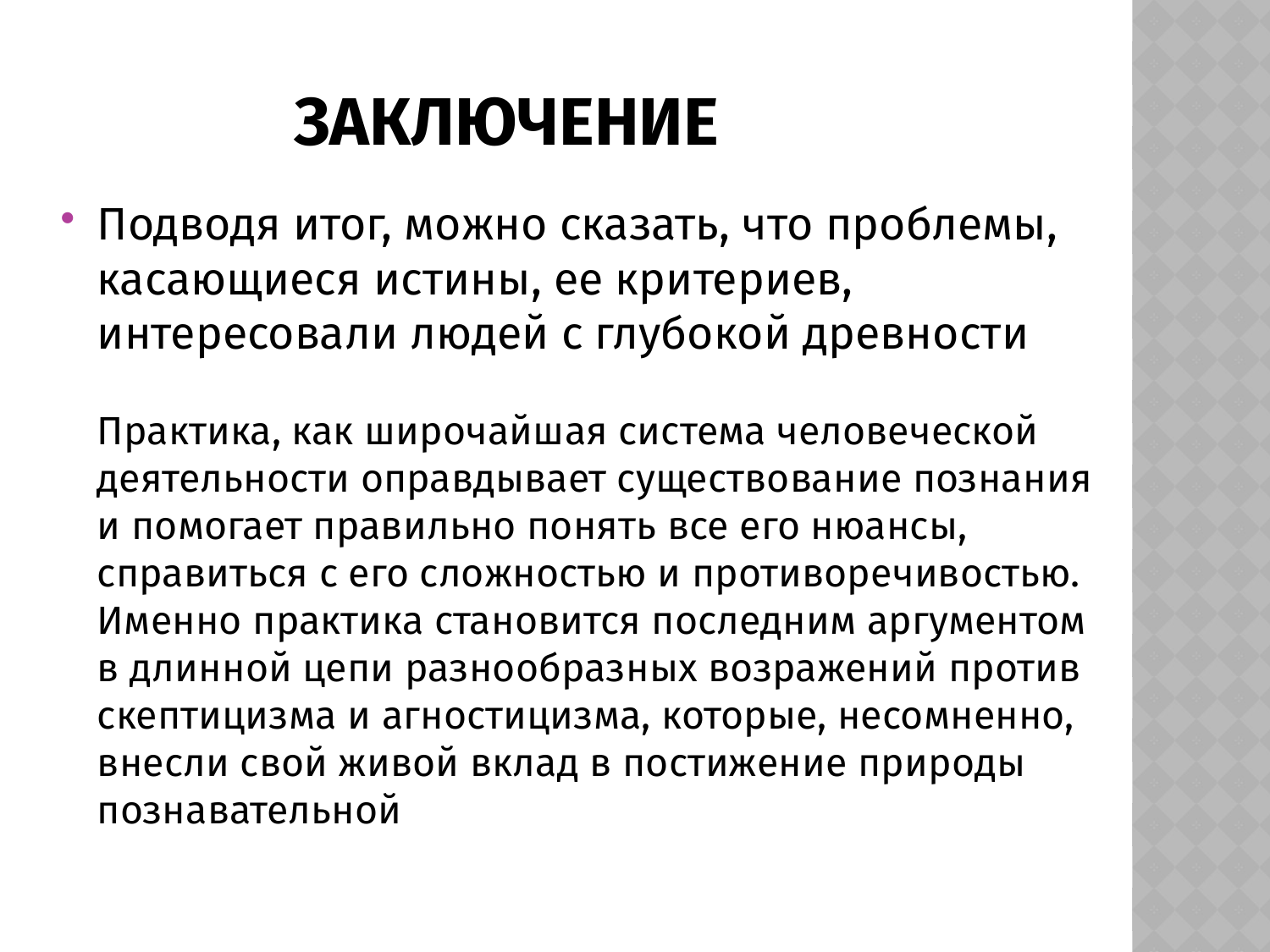

# заключение
Подводя итог, можно сказать, что проблемы, касающиеся истины, ее критериев, интересовали людей с глубокой древности
Практика, как широчайшая система человеческой деятельности оправдывает существование познания и помогает правильно понять все его нюансы, справиться с его сложностью и противоречивостью. Именно практика становится последним аргументом в длинной цепи разнообразных возражений против скептицизма и агностицизма, которые, несомненно, внесли свой живой вклад в постижение природы познавательной